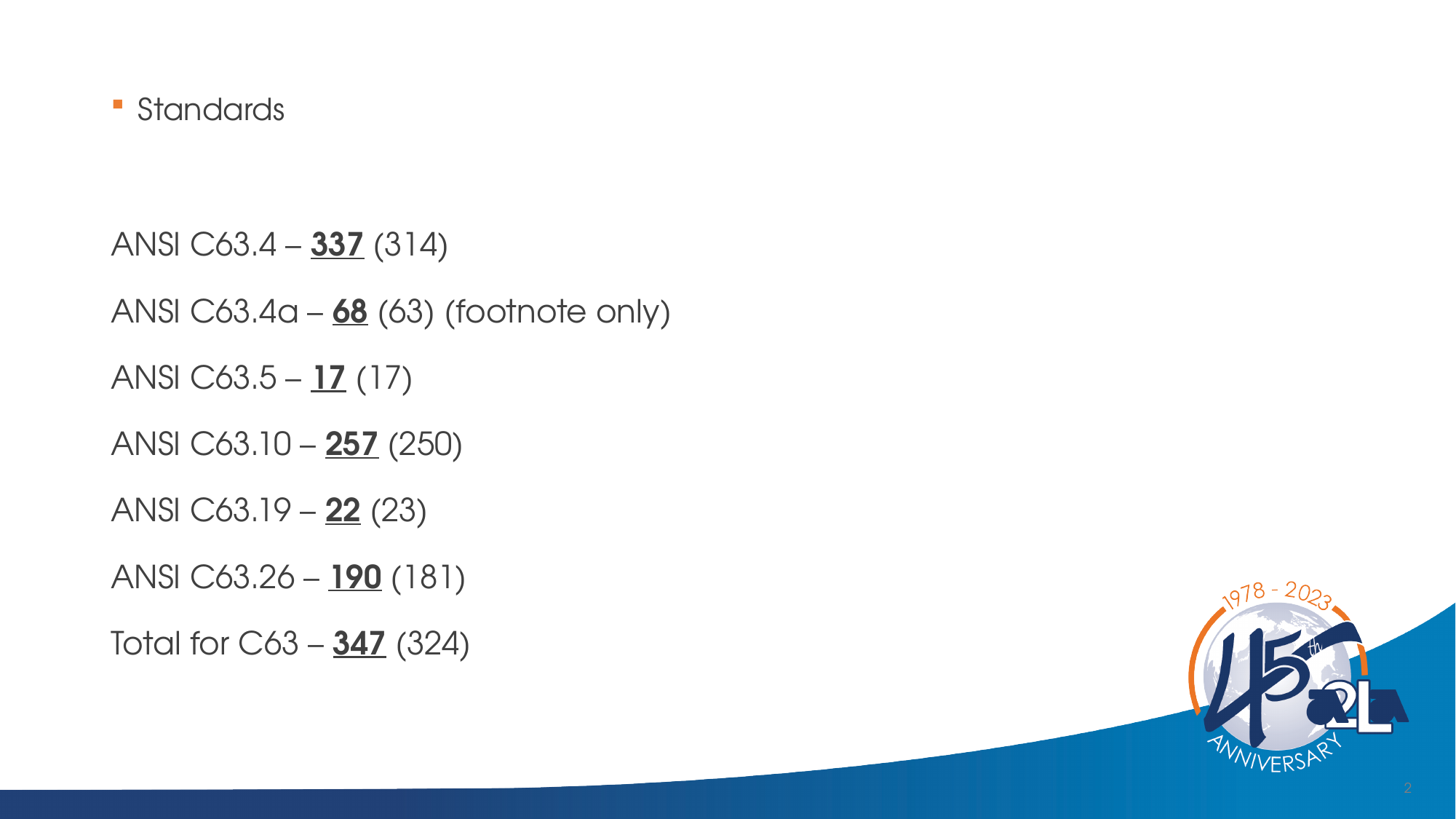

Standards
ANSI C63.4 – 337 (314)
ANSI C63.4a – 68 (63) (footnote only)
ANSI C63.5 – 17 (17)
ANSI C63.10 – 257 (250)
ANSI C63.19 – 22 (23)
ANSI C63.26 – 190 (181)
Total for C63 – 347 (324)

2